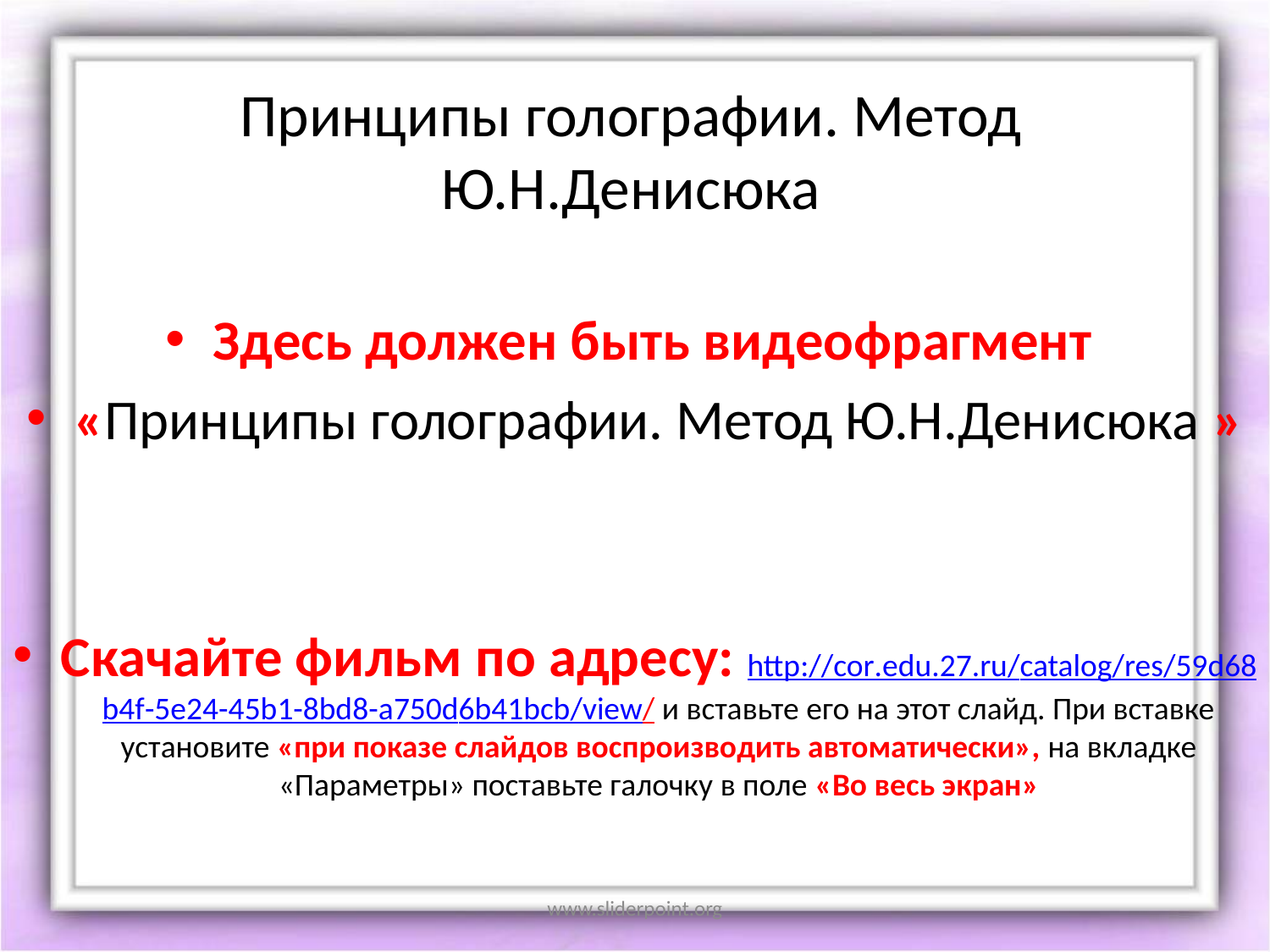

# Принципы голографии. Метод Ю.Н.Денисюка
Здесь должен быть видеофрагмент
«Принципы голографии. Метод Ю.Н.Денисюка »

Скачайте фильм по адресу: http://cor.edu.27.ru/catalog/res/59d68b4f-5e24-45b1-8bd8-a750d6b41bcb/view/ и вставьте его на этот слайд. При вставке установите «при показе слайдов воспроизводить автоматически», на вкладке «Параметры» поставьте галочку в поле «Во весь экран»

www.sliderpoint.org